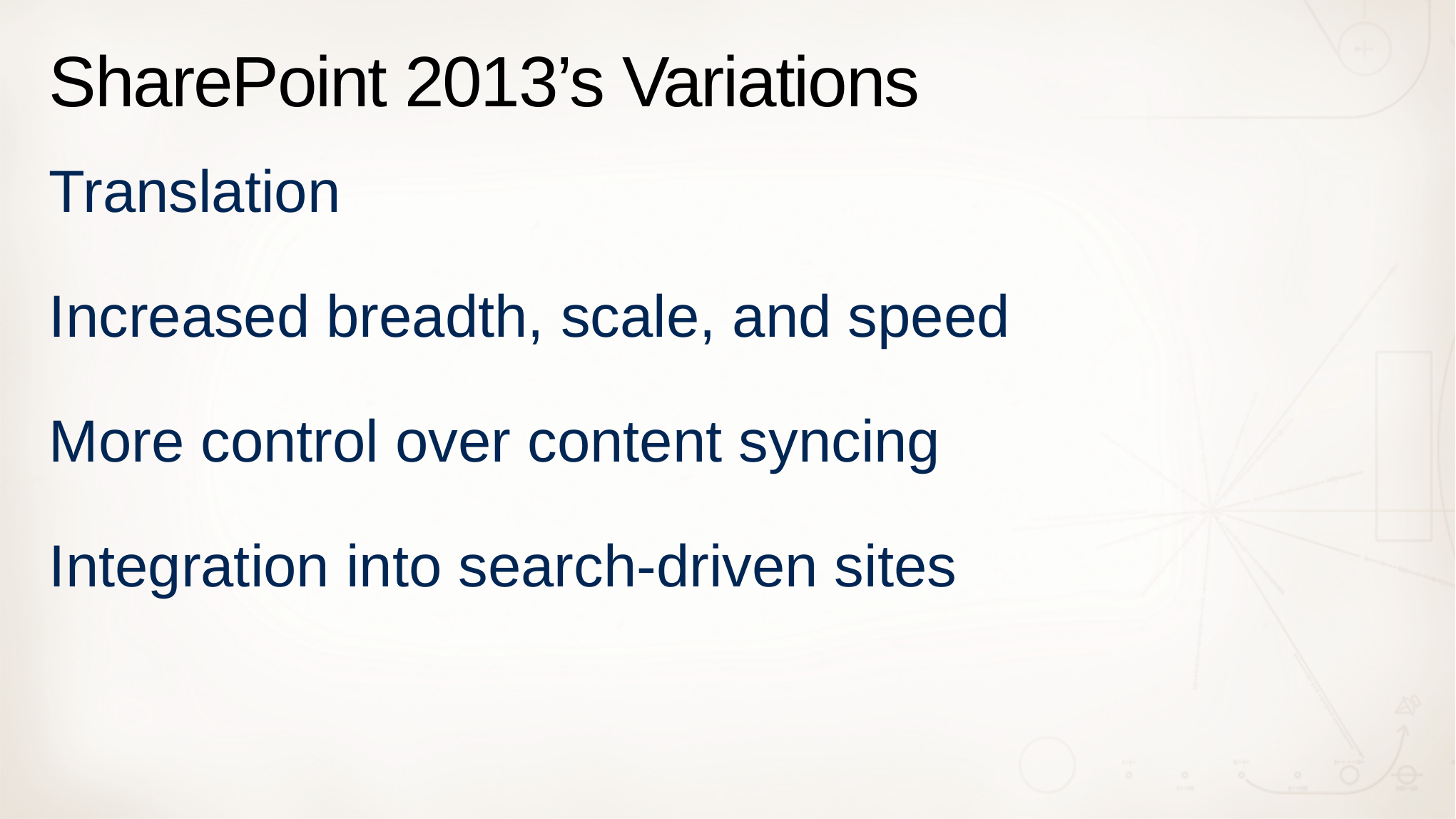

# SharePoint 2013’s Variations
Translation
Increased breadth, scale, and speed
More control over content syncing
Integration into search-driven sites